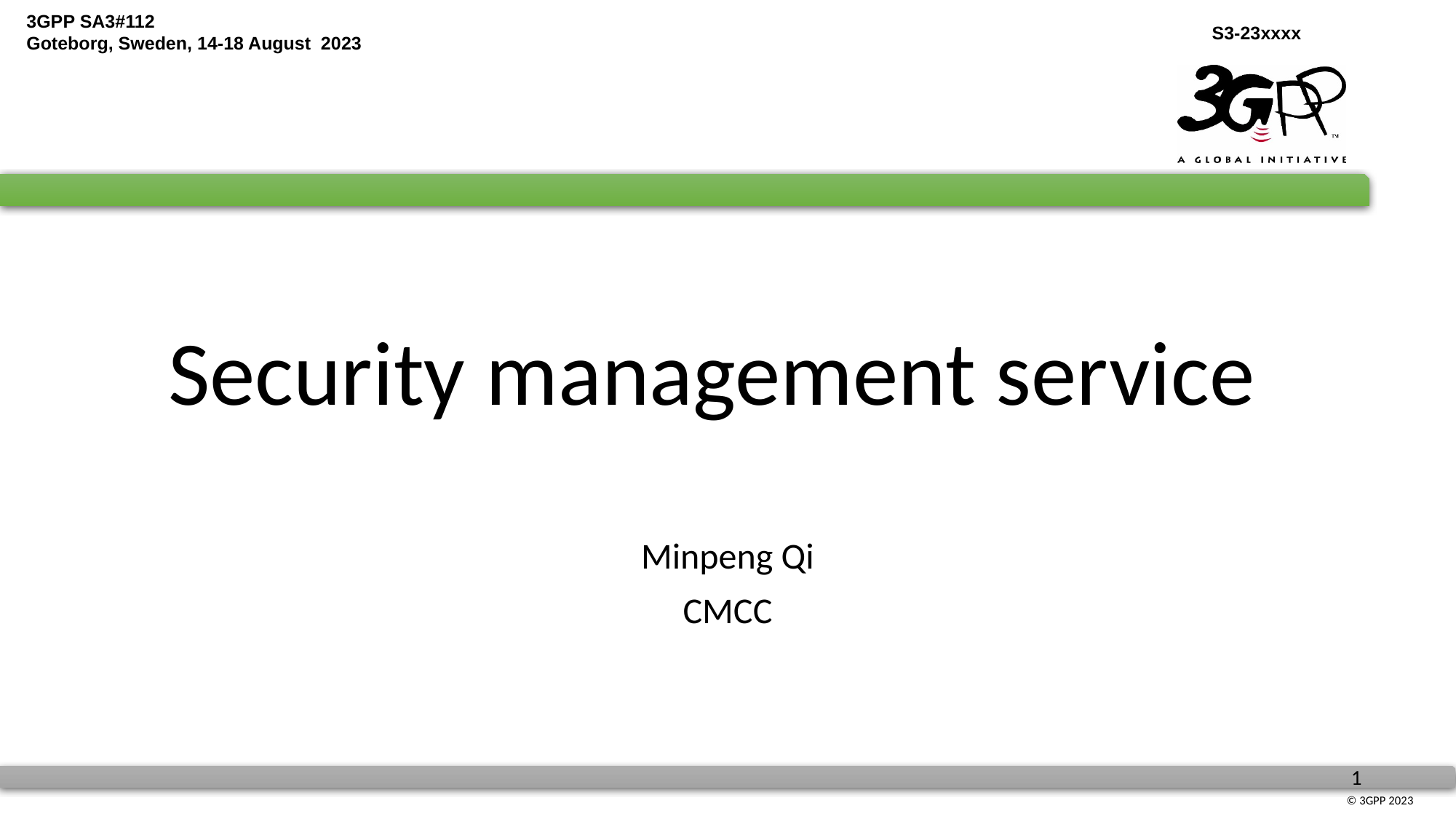

# Security management service
Minpeng Qi
CMCC